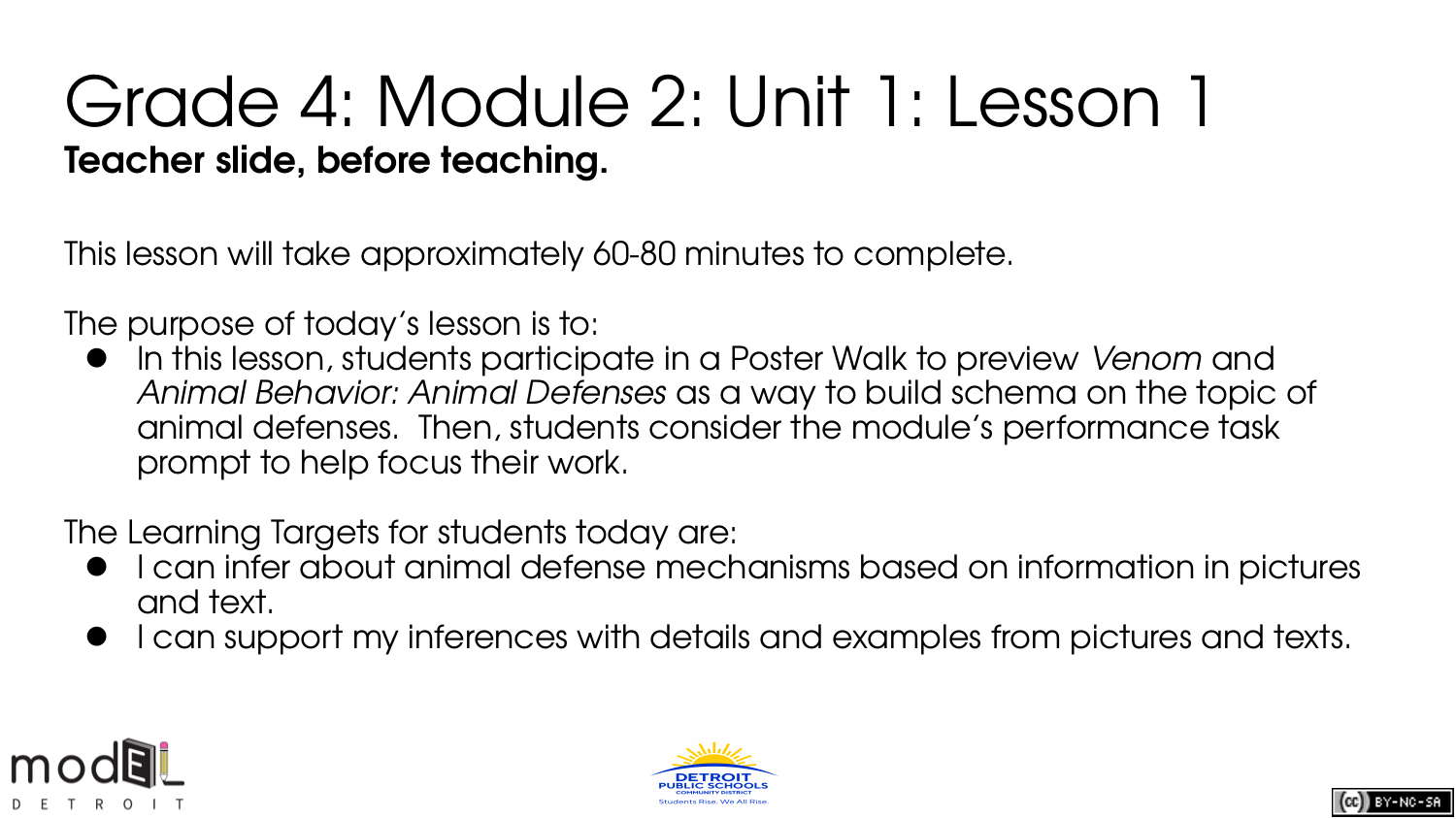

# Grade 4: Module 2: Unit 1: Lesson 1
Teacher slide, before teaching.
This lesson will take approximately 60-80 minutes to complete.

The purpose of today’s lesson is to:
In this lesson, students participate in a Poster Walk to preview Venom and Animal Behavior: Animal Defenses as a way to build schema on the topic of animal defenses.  Then, students consider the module’s performance task prompt to help focus their work.

The Learning Targets for students today are:
I can infer about animal defense mechanisms based on information in pictures and text.
I can support my inferences with details and examples from pictures and texts.